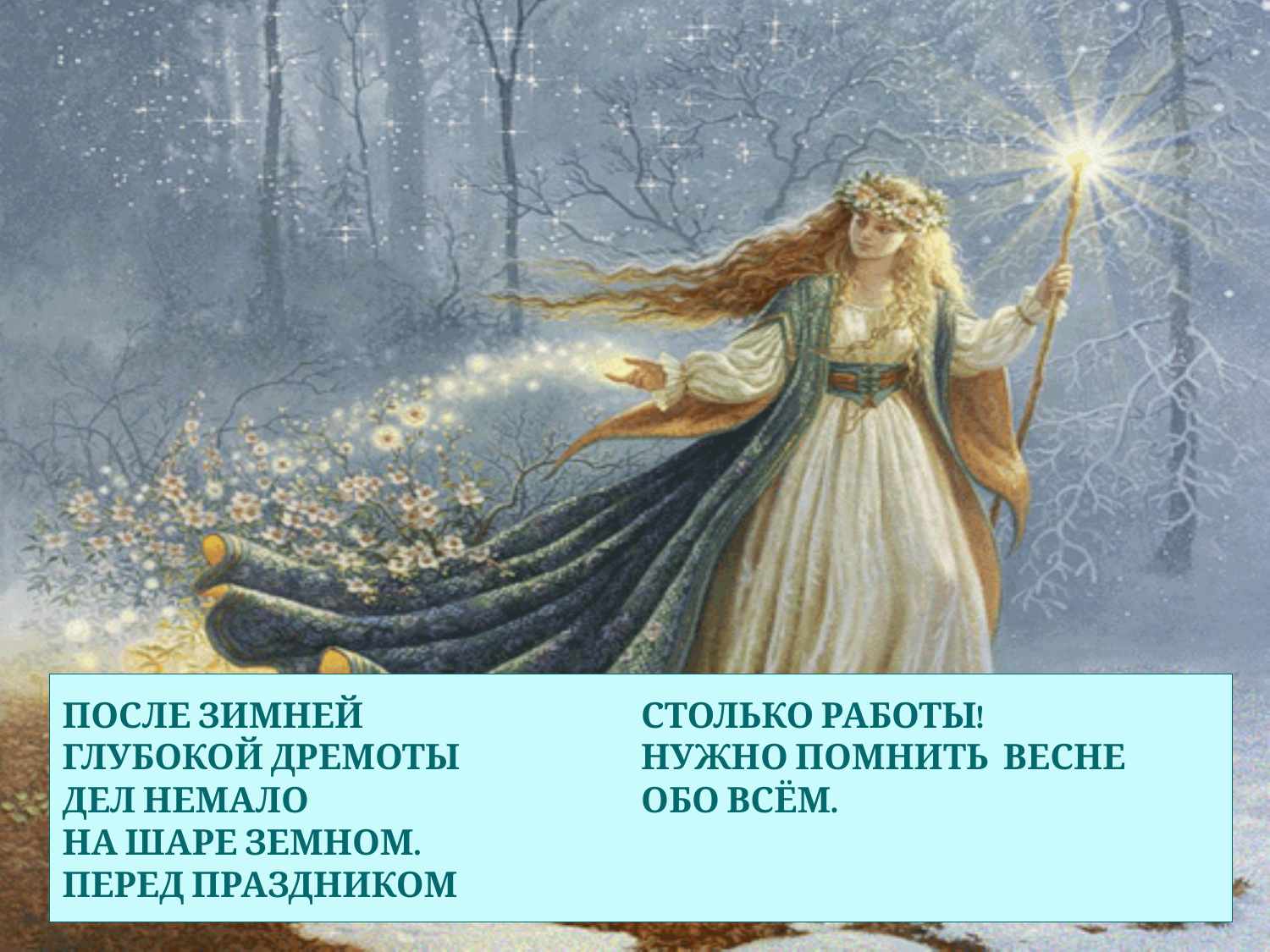

# ПОСЛЕ ЗИМНЕЙ ГЛУБОКОЙ ДРЕМОТЫ ДЕЛ НЕМАЛО НА ШАРЕ ЗЕМНОМ. ПЕРЕД ПРАЗДНИКОМ СТОЛЬКО РАБОТЫ! НУЖНО ПОМНИТЬ  ВЕСНЕ ОБО ВСЁМ.